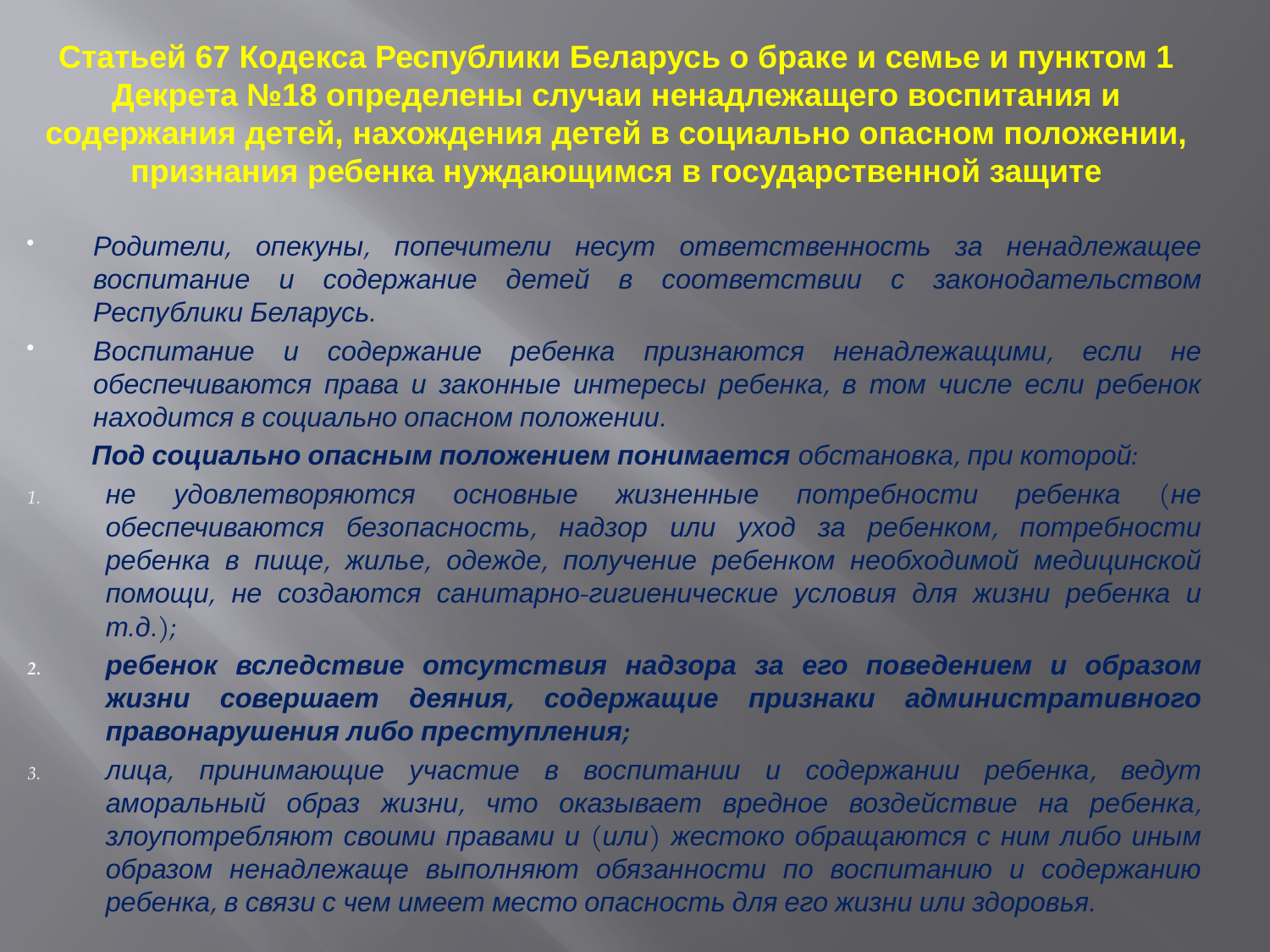

# Статьей 67 Кодекса Республики Беларусь о браке и семье и пунктом 1 Декрета №18 определены случаи ненадлежащего воспитания и содержания детей, нахождения детей в социально опасном положении, признания ребенка нуждающимся в государственной защите
Родители, опекуны, попечители несут ответственность за ненадлежащее воспитание и содержание детей в соответствии с законодательством Республики Беларусь.
Воспитание и содержание ребенка признаются ненадлежащими, если не обеспечиваются права и законные интересы ребенка, в том числе если ребенок находится в социально опасном положении.
Под социально опасным положением понимается обстановка, при которой:
не удовлетворяются основные жизненные потребности ребенка (не обеспечиваются безопасность, надзор или уход за ребенком, потребности ребенка в пище, жилье, одежде, получение ребенком необходимой медицинской помощи, не создаются санитарно-гигиенические условия для жизни ребенка и т.д.);
ребенок вследствие отсутствия надзора за его поведением и образом жизни совершает деяния, содержащие признаки административного правонарушения либо преступления;
лица, принимающие участие в воспитании и содержании ребенка, ведут аморальный образ жизни, что оказывает вредное воздействие на ребенка, злоупотребляют своими правами и (или) жестоко обращаются с ним либо иным образом ненадлежаще выполняют обязанности по воспитанию и содержанию ребенка, в связи с чем имеет место опасность для его жизни или здоровья.